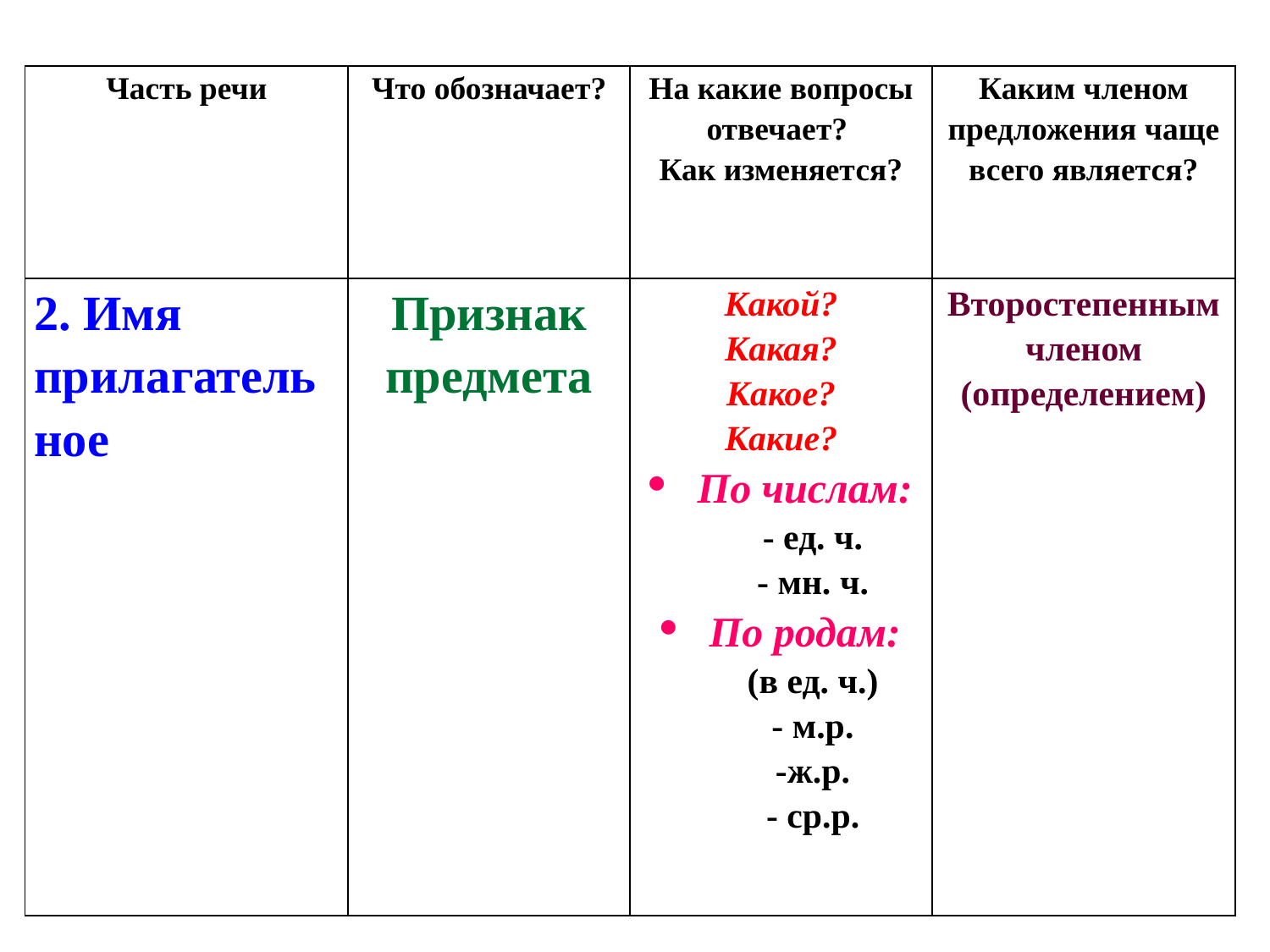

| Часть речи | Что обозначает? | На какие вопросы отвечает? Как изменяется? | Каким членом предложения чаще всего является? |
| --- | --- | --- | --- |
| 2. Имя прилагательное | Признак предмета | Какой? Какая? Какое? Какие? По числам: - ед. ч. - мн. ч. По родам: (в ед. ч.) - м.р. -ж.р. - ср.р. | Второстепенным членом (определением) |